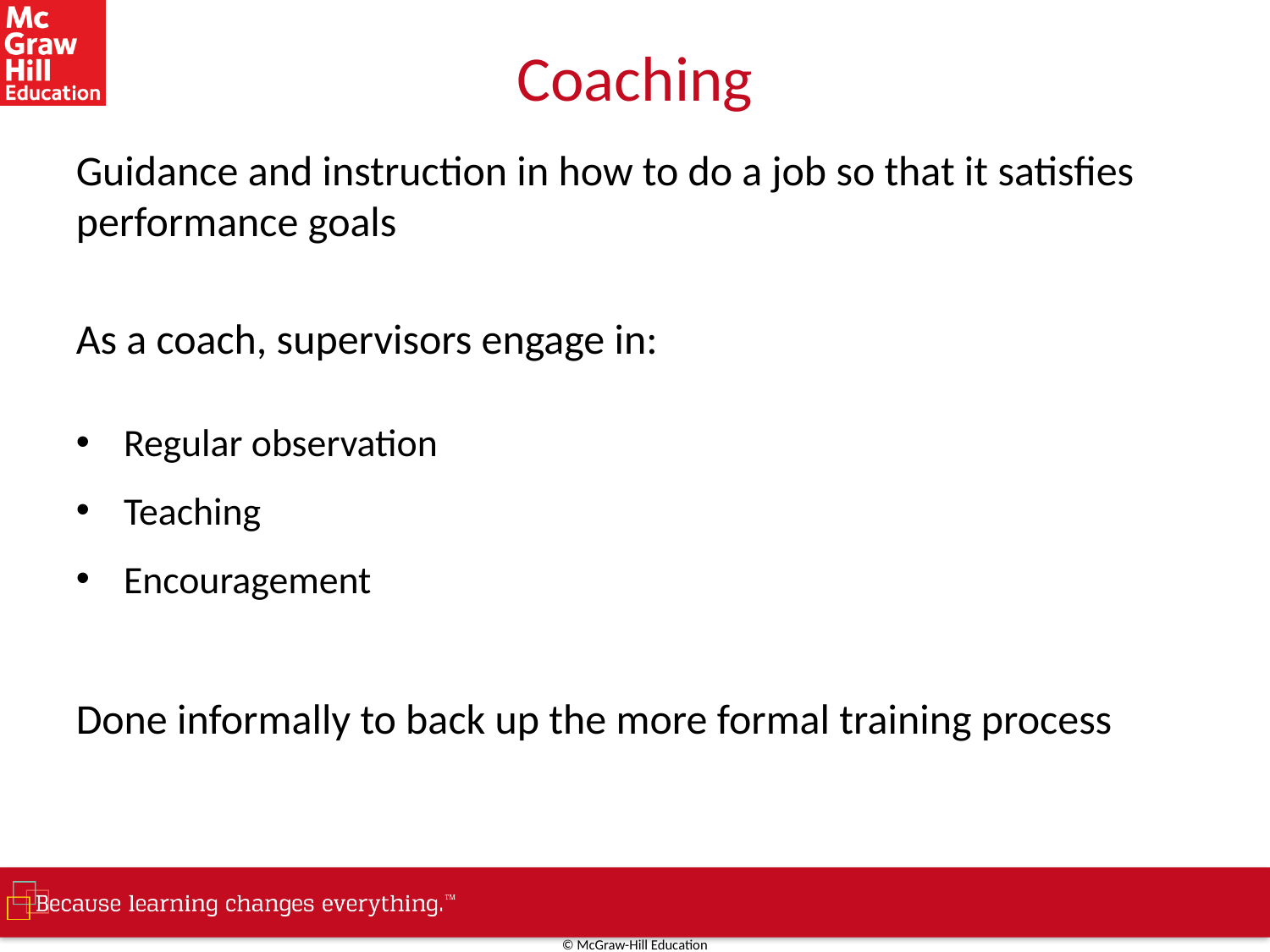

# Coaching
Guidance and instruction in how to do a job so that it satisfies performance goals

As a coach, supervisors engage in:

Regular observation
Teaching
Encouragement

Done informally to back up the more formal training process